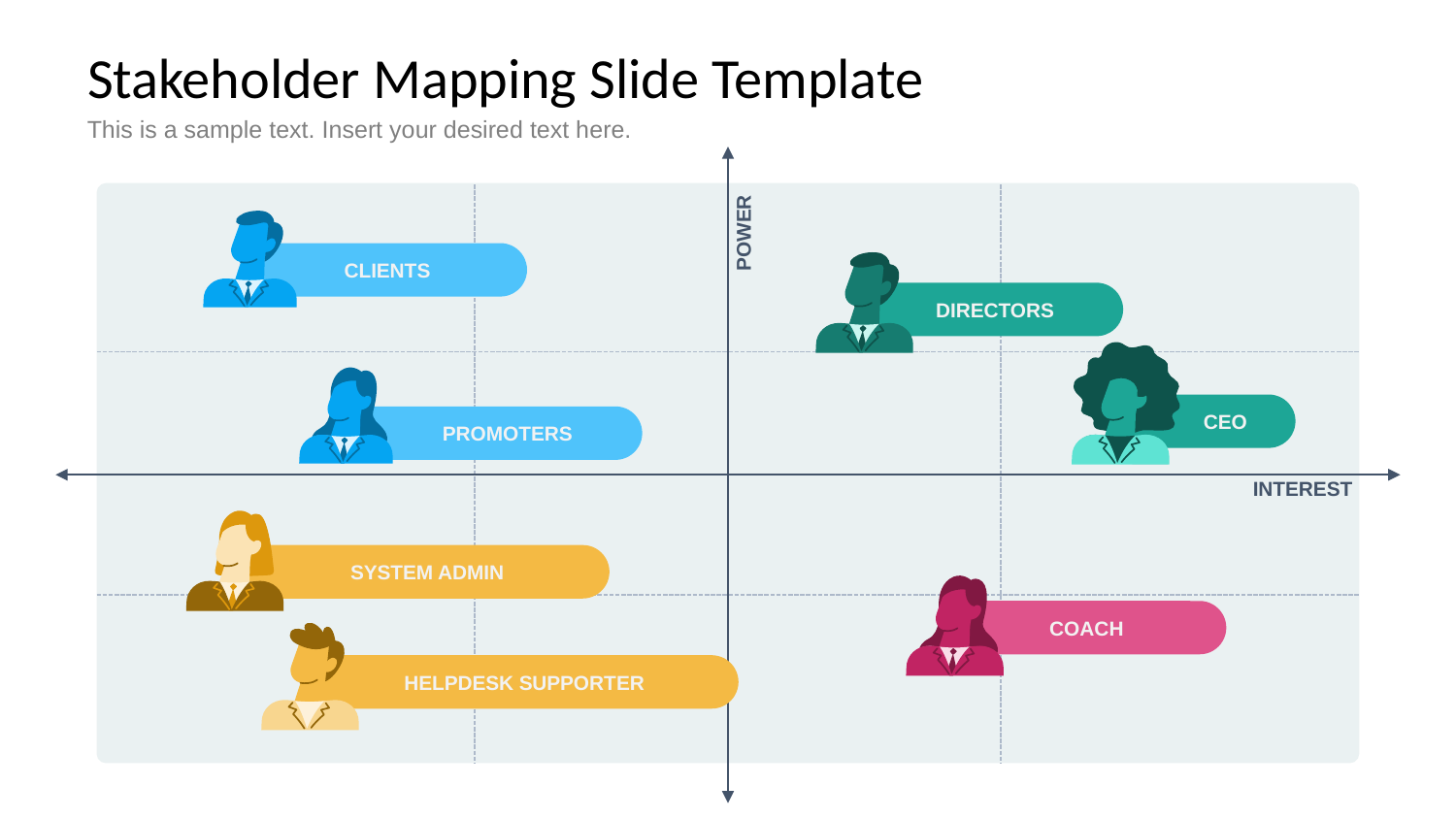

# Stakeholder Mapping Slide Template
This is a sample text. Insert your desired text here.

CLIENTS
POWER

DIRECTORS

CEO

PROMOTERS
INTEREST

SYSTEM ADMIN

COACH

HELPDESK SUPPORTER